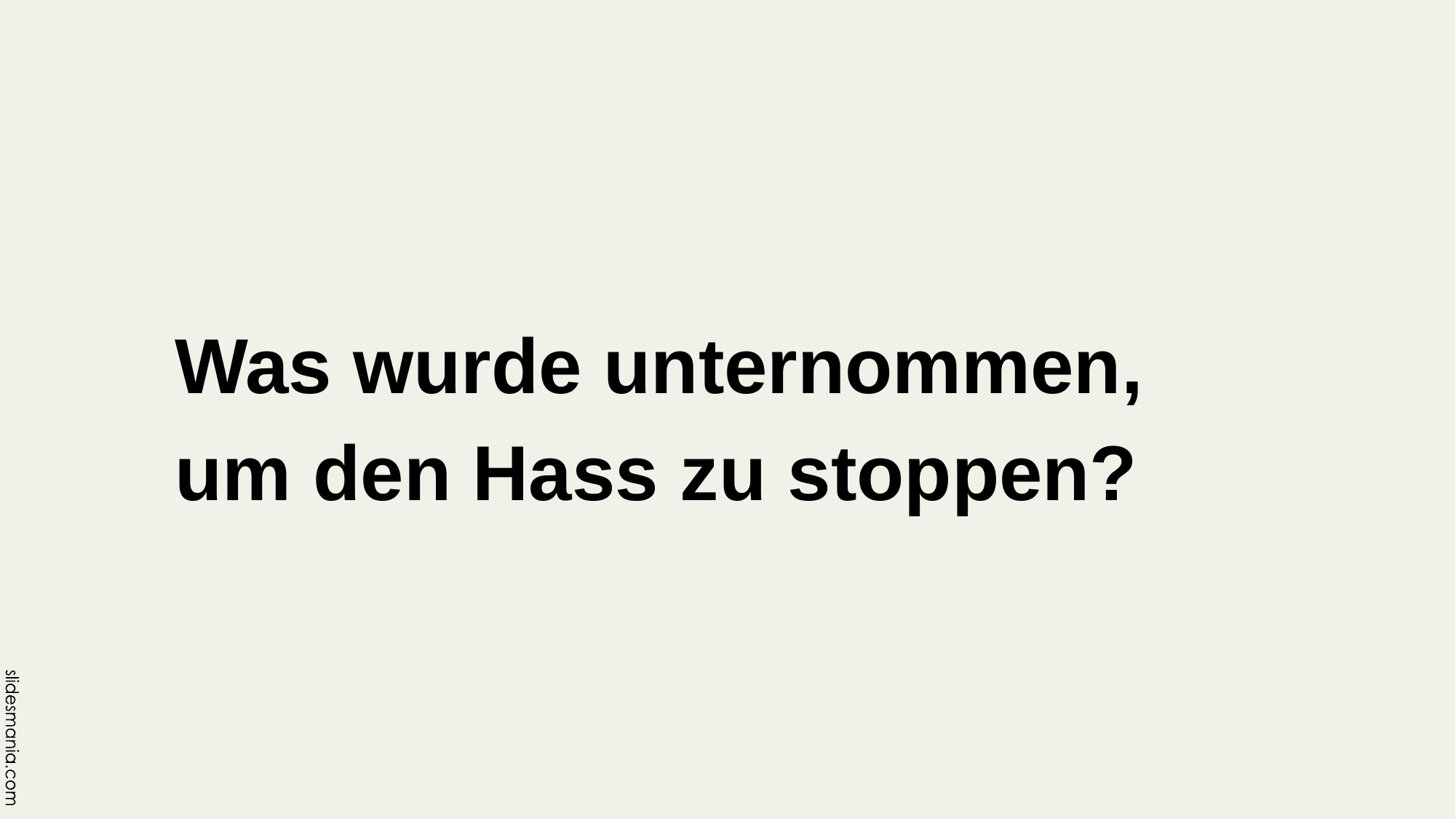

Was wurde unternommen, um den Hass zu stoppen?